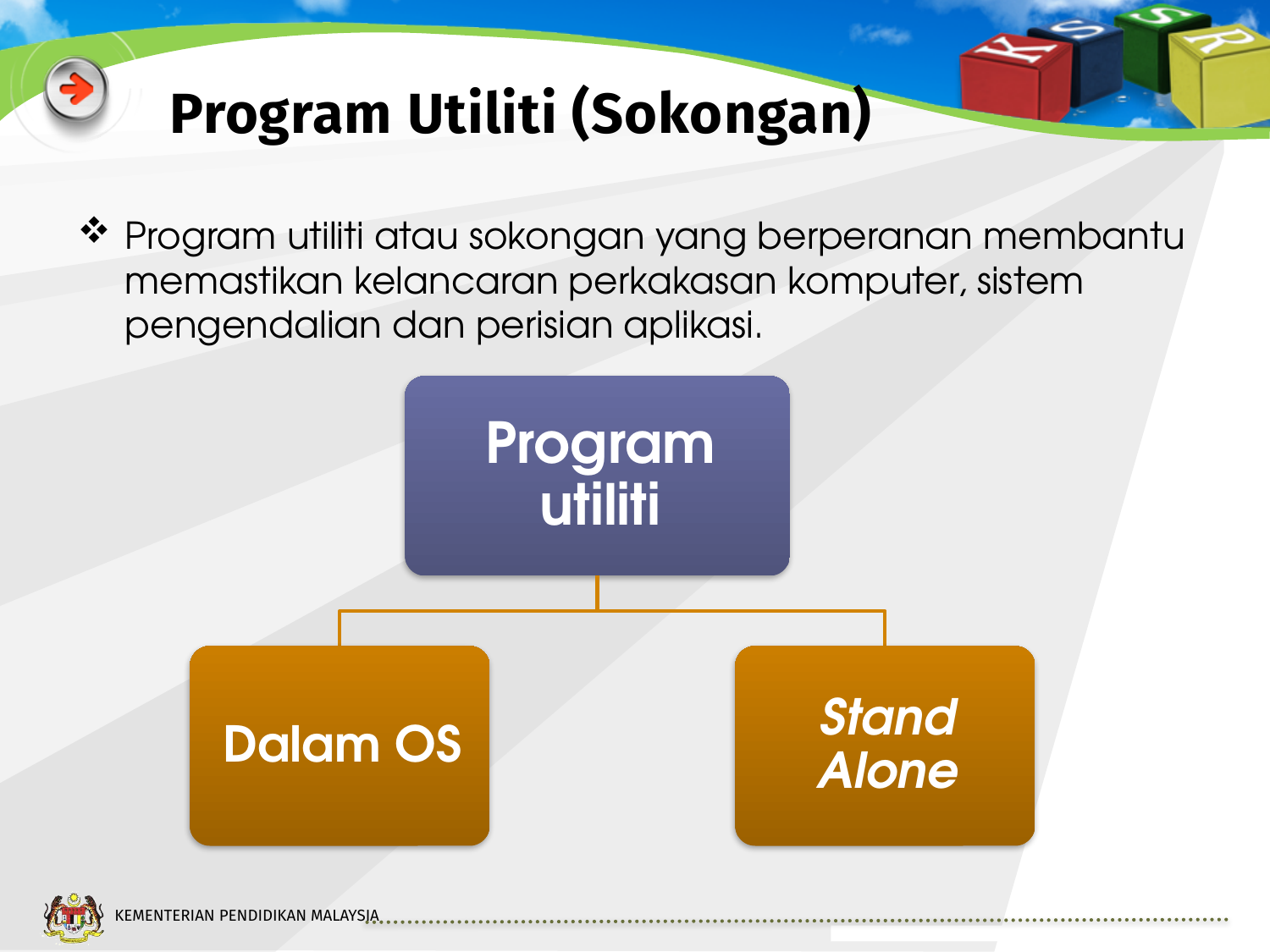

# Program Utiliti (Sokongan)
Program utiliti atau sokongan yang berperanan membantu memastikan kelancaran perkakasan komputer, sistem pengendalian dan perisian aplikasi.

Program utiliti
Stand Alone
Dalam OS